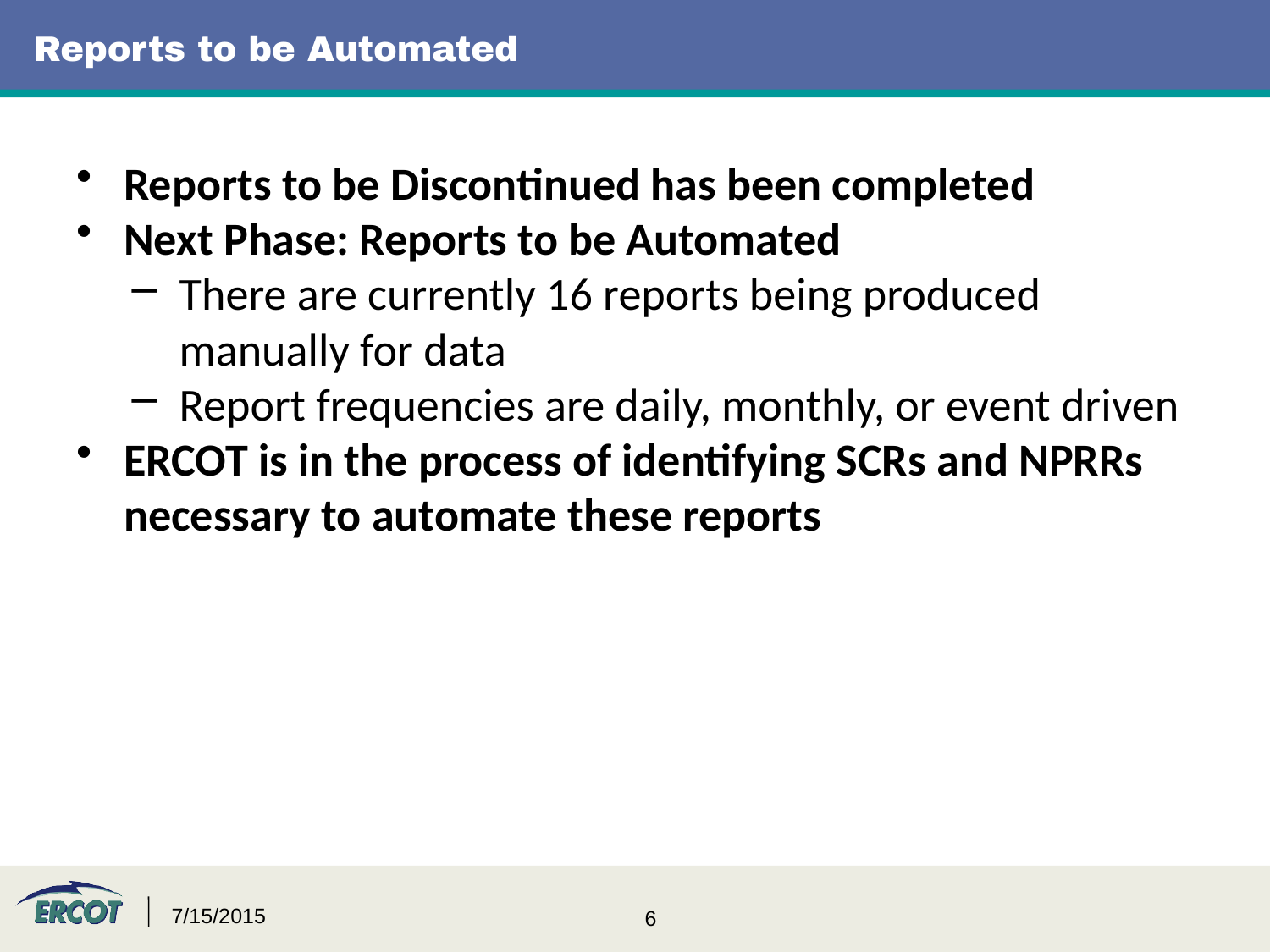

# Reports to be Automated
Reports to be Discontinued has been completed
Next Phase: Reports to be Automated
There are currently 16 reports being produced manually for data
Report frequencies are daily, monthly, or event driven
ERCOT is in the process of identifying SCRs and NPRRs necessary to automate these reports
7/15/2015